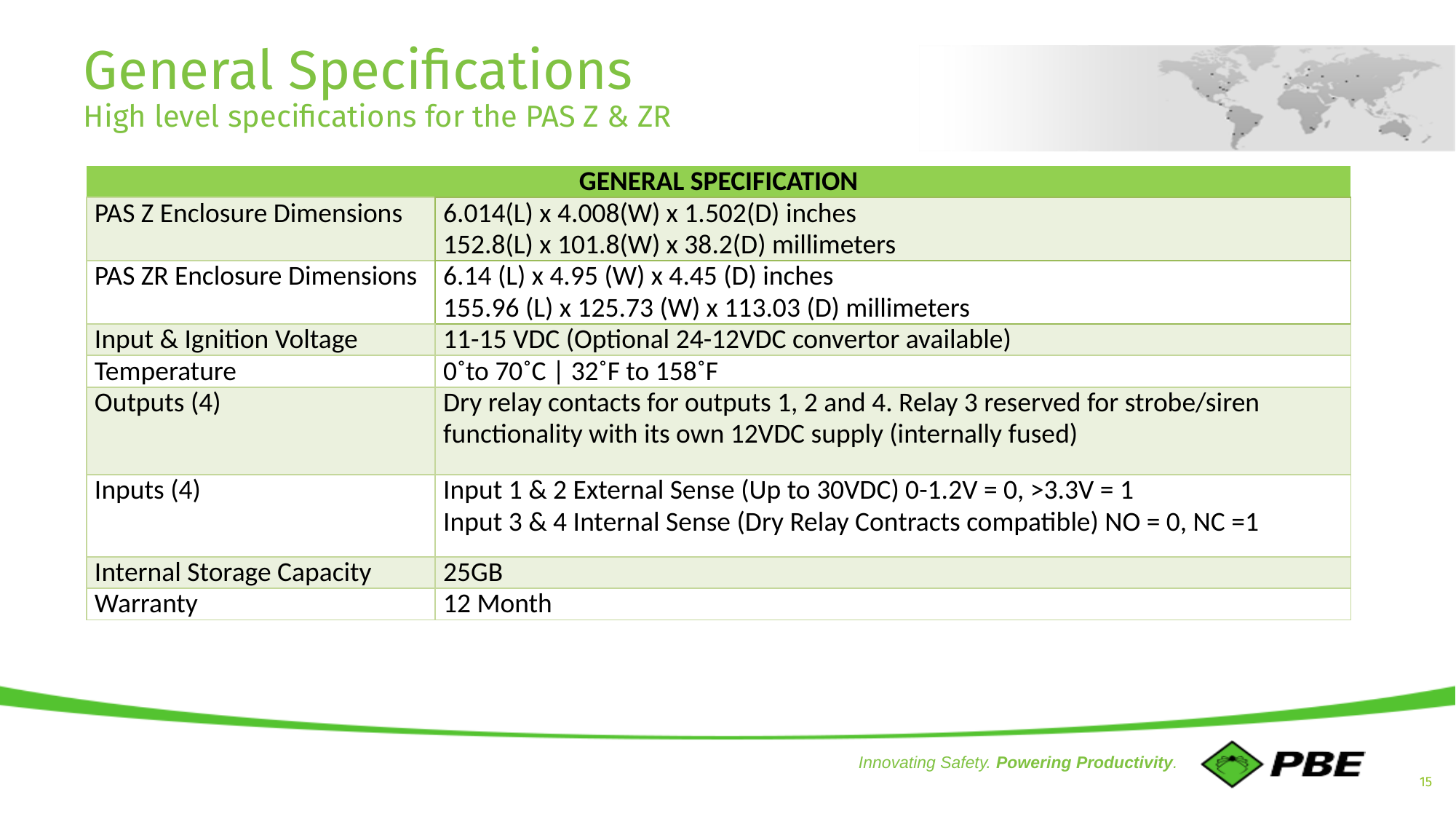

# General Specifications High level specifications for the PAS Z & ZR
| GENERAL SPECIFICATION |  |
| --- | --- |
| PAS Z Enclosure Dimensions | 6.014(L) x 4.008(W) x 1.502(D) inches |
|  | 152.8(L) x 101.8(W) x 38.2(D) millimeters |
| PAS ZR Enclosure Dimensions | 6.14 (L) x 4.95 (W) x 4.45 (D) inches |
|  | 155.96 (L) x 125.73 (W) x 113.03 (D) millimeters |
| Input & Ignition Voltage | 11-15 VDC (Optional 24-12VDC convertor available) |
| Temperature | 0˚to 70˚C | 32˚F to 158˚F |
| Outputs (4) | Dry relay contacts for outputs 1, 2 and 4. Relay 3 reserved for strobe/siren functionality with its own 12VDC supply (internally fused) |
| Inputs (4) | Input 1 & 2 External Sense (Up to 30VDC) 0-1.2V = 0, >3.3V = 1 Input 3 & 4 Internal Sense (Dry Relay Contracts compatible) NO = 0, NC =1 |
| Internal Storage Capacity | 25GB |
| Warranty | 12 Month |
15